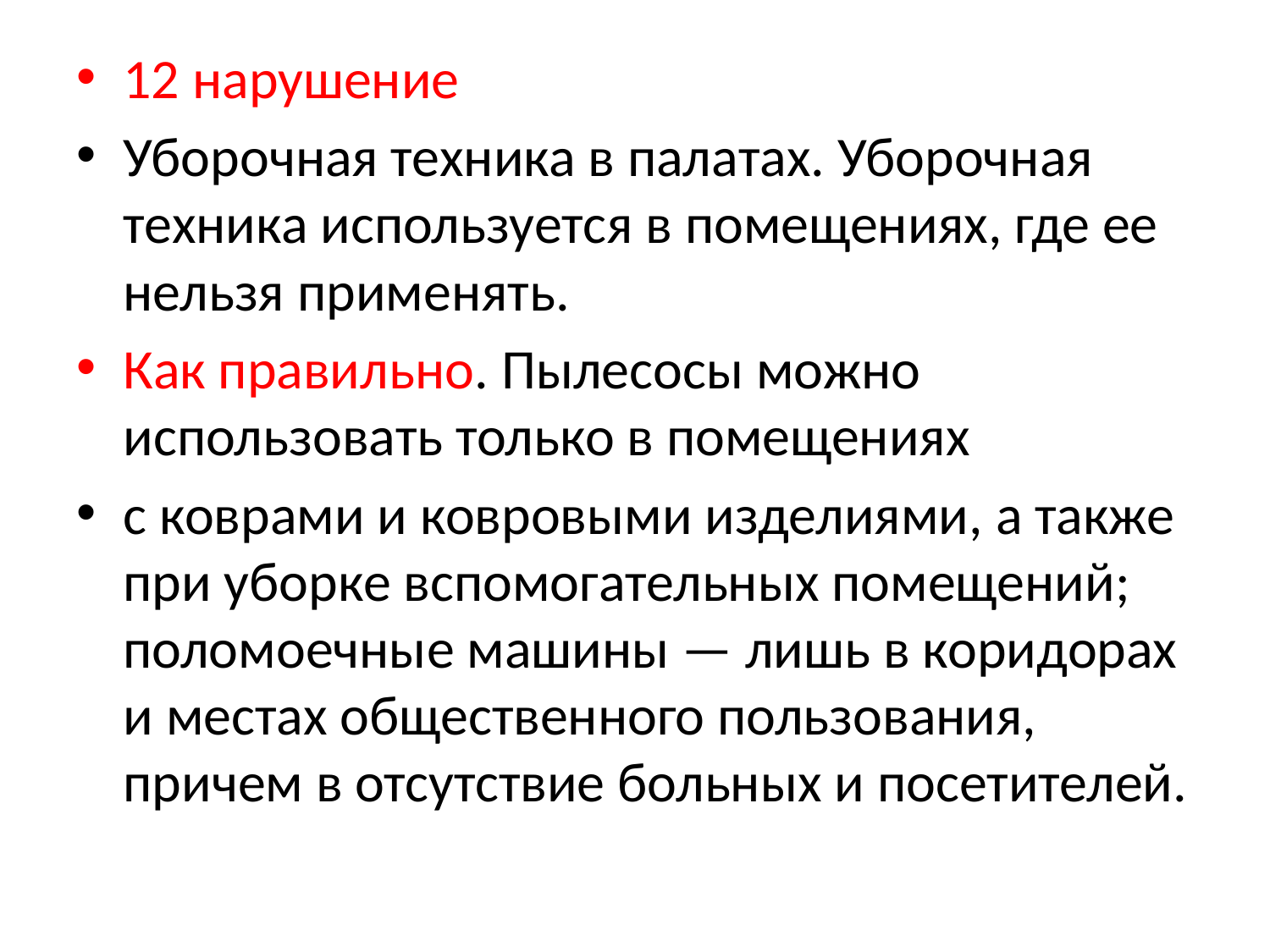

12 нарушение
Уборочная техника в палатах. Уборочная техника используется в помещениях, где ее нельзя применять.
Как правильно. Пылесосы можно использовать только в помещениях
с коврами и ковровыми изделиями, а также при уборке вспомогательных помещений; поломоечные машины — лишь в коридорах и местах общественного пользования, причем в отсутствие больных и посетителей.